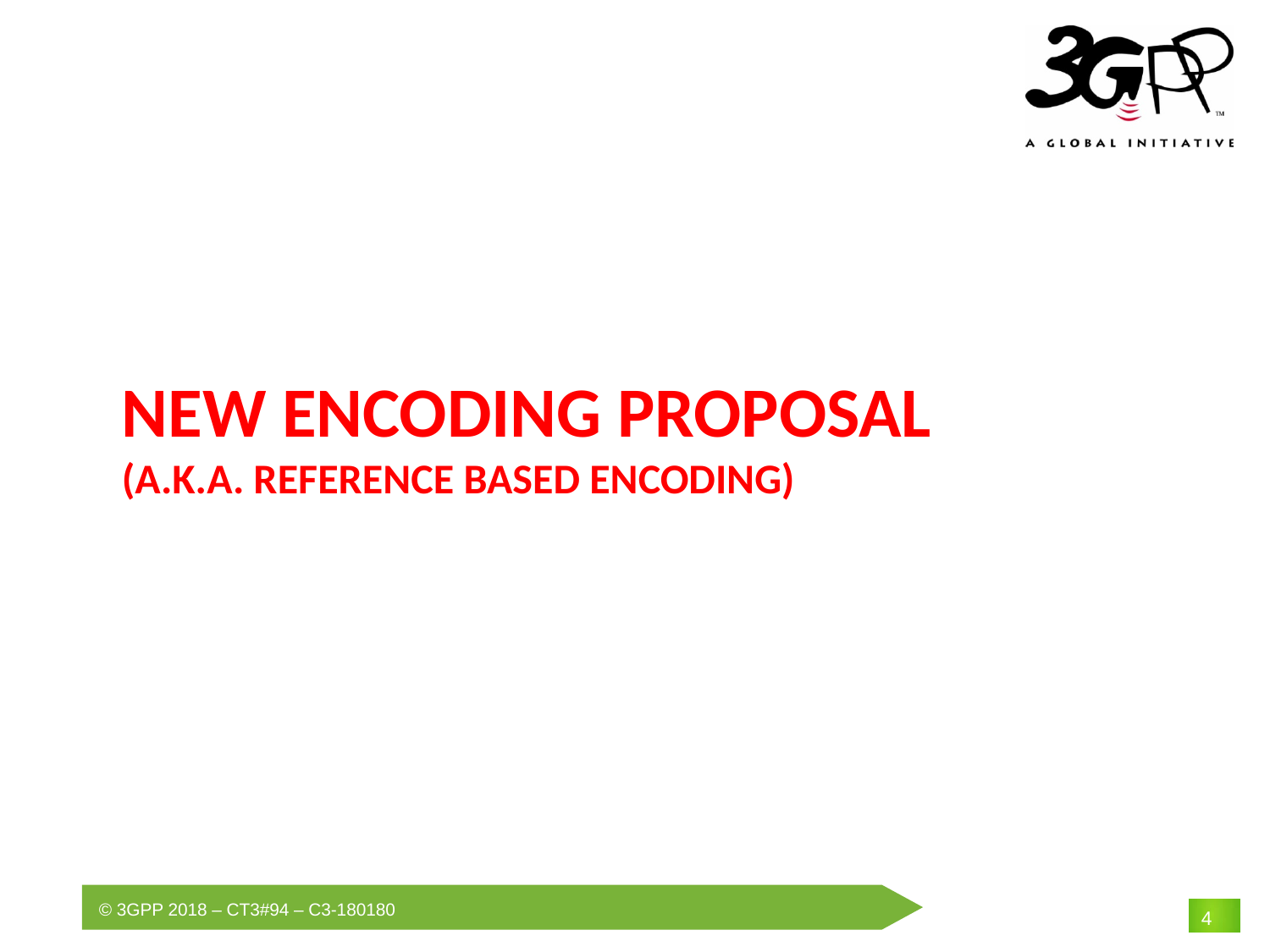

# New Encoding Proposal (a.k.a. reference based encoding)
4